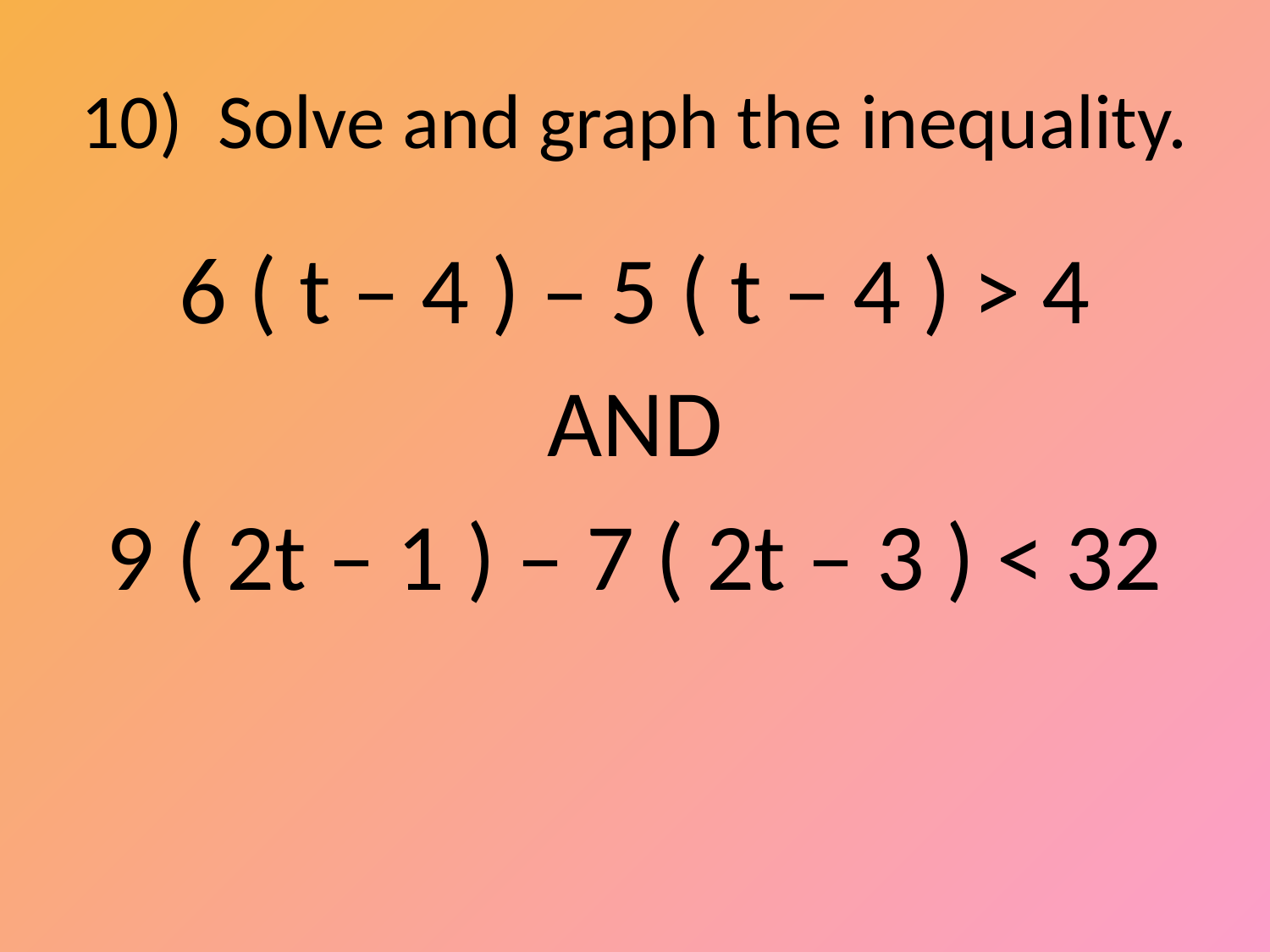

# 10)  Solve and graph the inequality.
6 ( t – 4 ) – 5 ( t – 4 ) > 4
AND
9 ( 2t – 1 ) – 7 ( 2t – 3 ) < 32